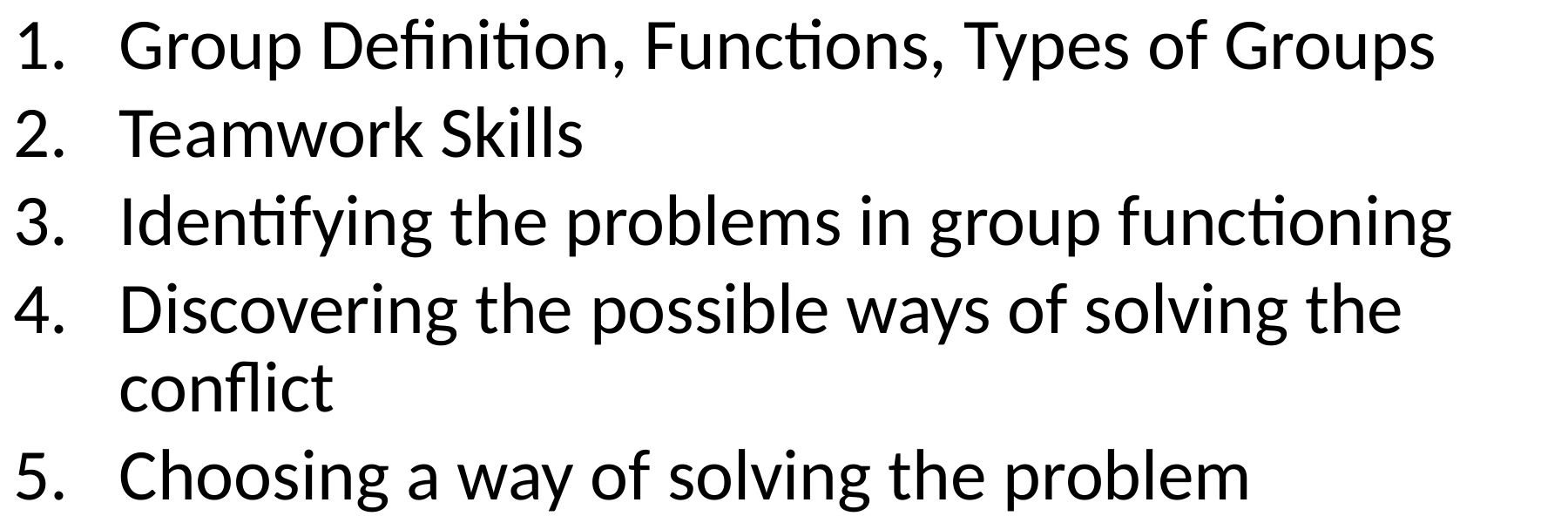

Group Definition, Functions, Types of Groups
Teamwork Skills
Identifying the problems in group functioning
Discovering the possible ways of solving the conflict
Choosing a way of solving the problem